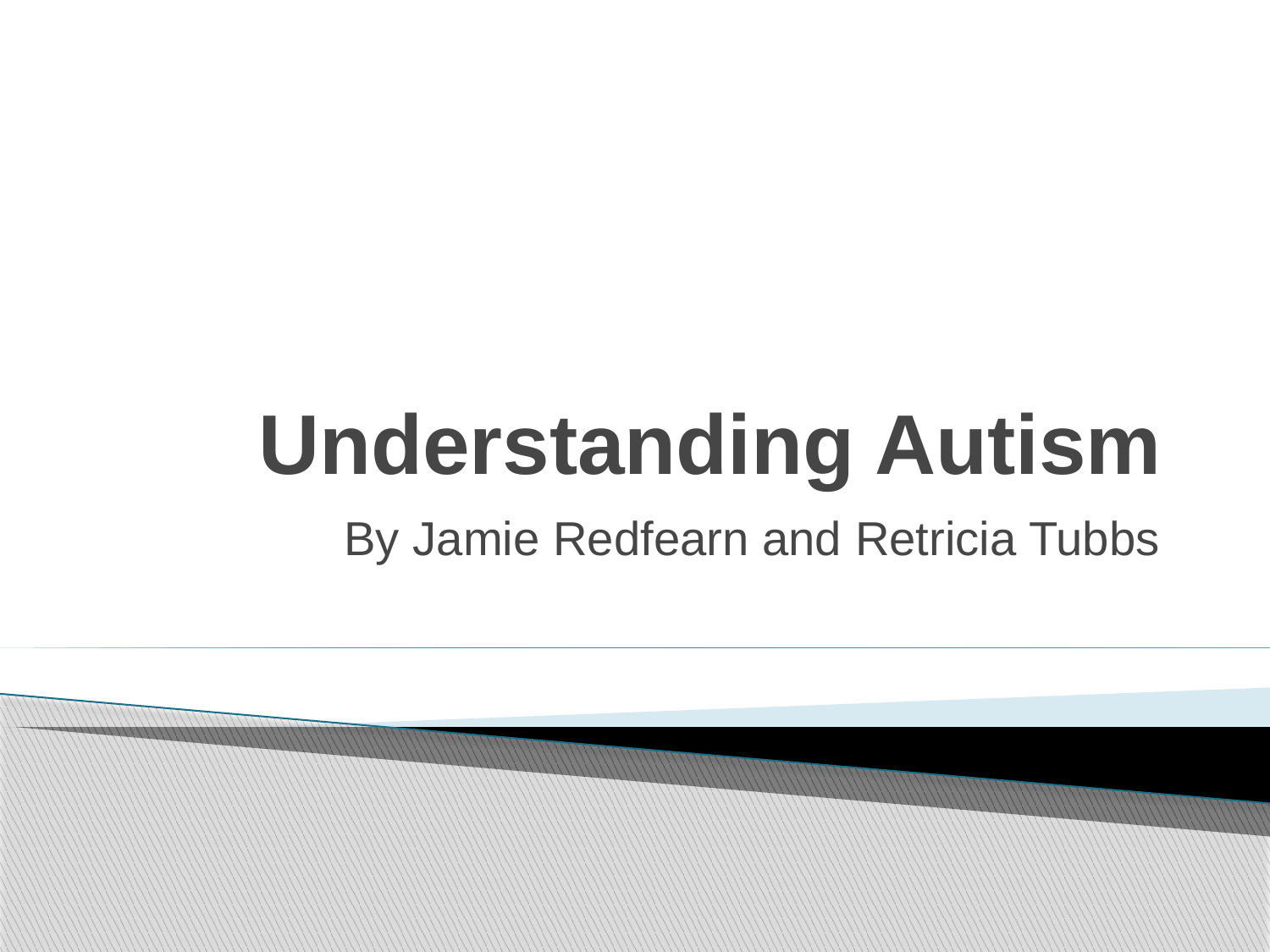

# Understanding Autism
By Jamie Redfearn and Retricia Tubbs